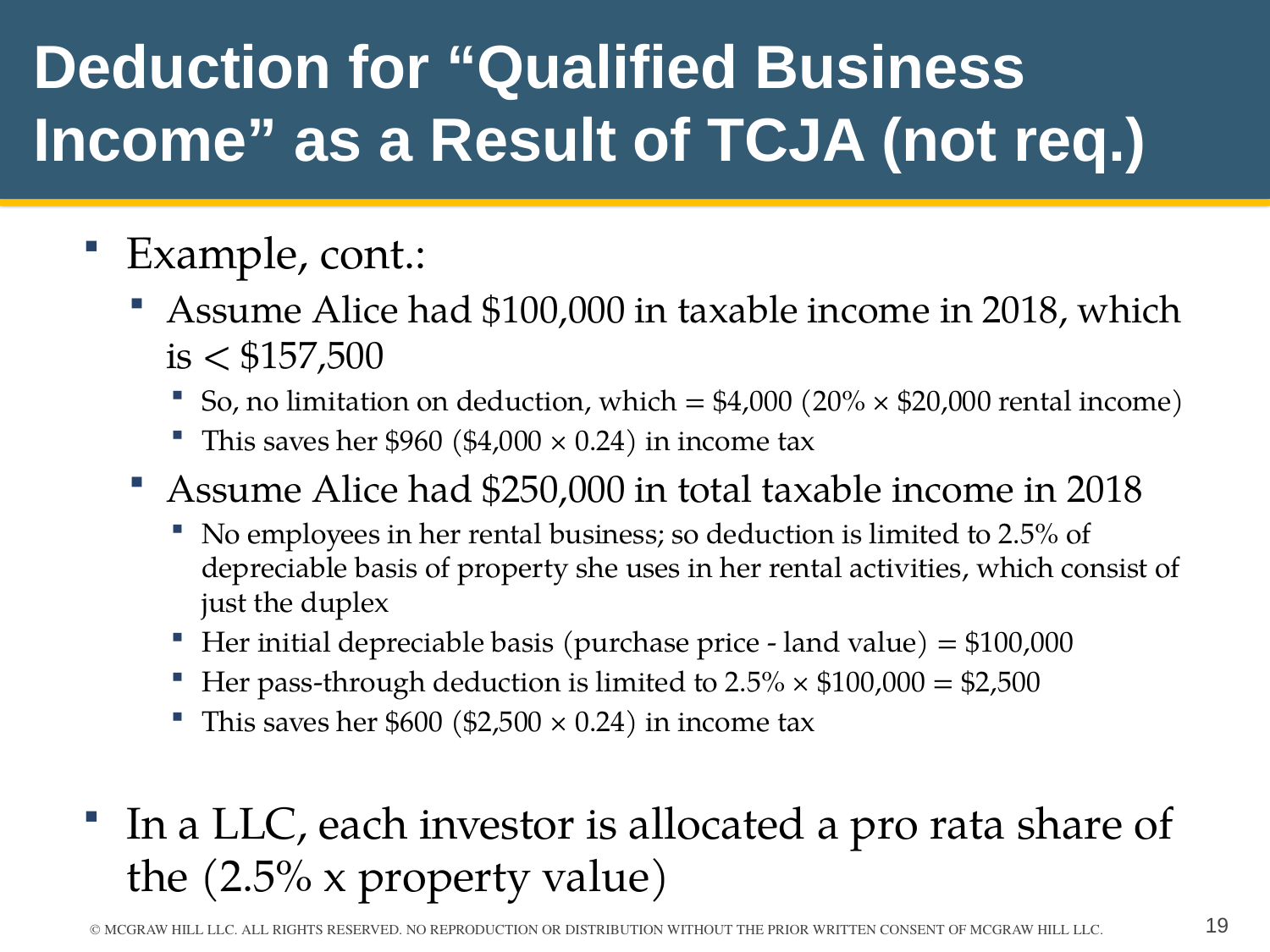

# Deduction for “Qualified Business Income” as a Result of TCJA (not req.)
Example, cont.:
Assume Alice had $100,000 in taxable income in 2018, which is < $157,500
So, no limitation on deduction, which = $4,000 (20% × $20,000 rental income)
This saves her $960 ($4,000 × 0.24) in income tax
Assume Alice had $250,000 in total taxable income in 2018
No employees in her rental business; so deduction is limited to 2.5% of depreciable basis of property she uses in her rental activities, which consist of just the duplex
Her initial depreciable basis (purchase price - land value) = $100,000
Her pass-through deduction is limited to 2.5% × $100,000 = $2,500
This saves her $600 ($2,500 × 0.24) in income tax

In a LLC, each investor is allocated a pro rata share of the (2.5% x property value)
© MCGRAW HILL LLC. ALL RIGHTS RESERVED. NO REPRODUCTION OR DISTRIBUTION WITHOUT THE PRIOR WRITTEN CONSENT OF MCGRAW HILL LLC.
19